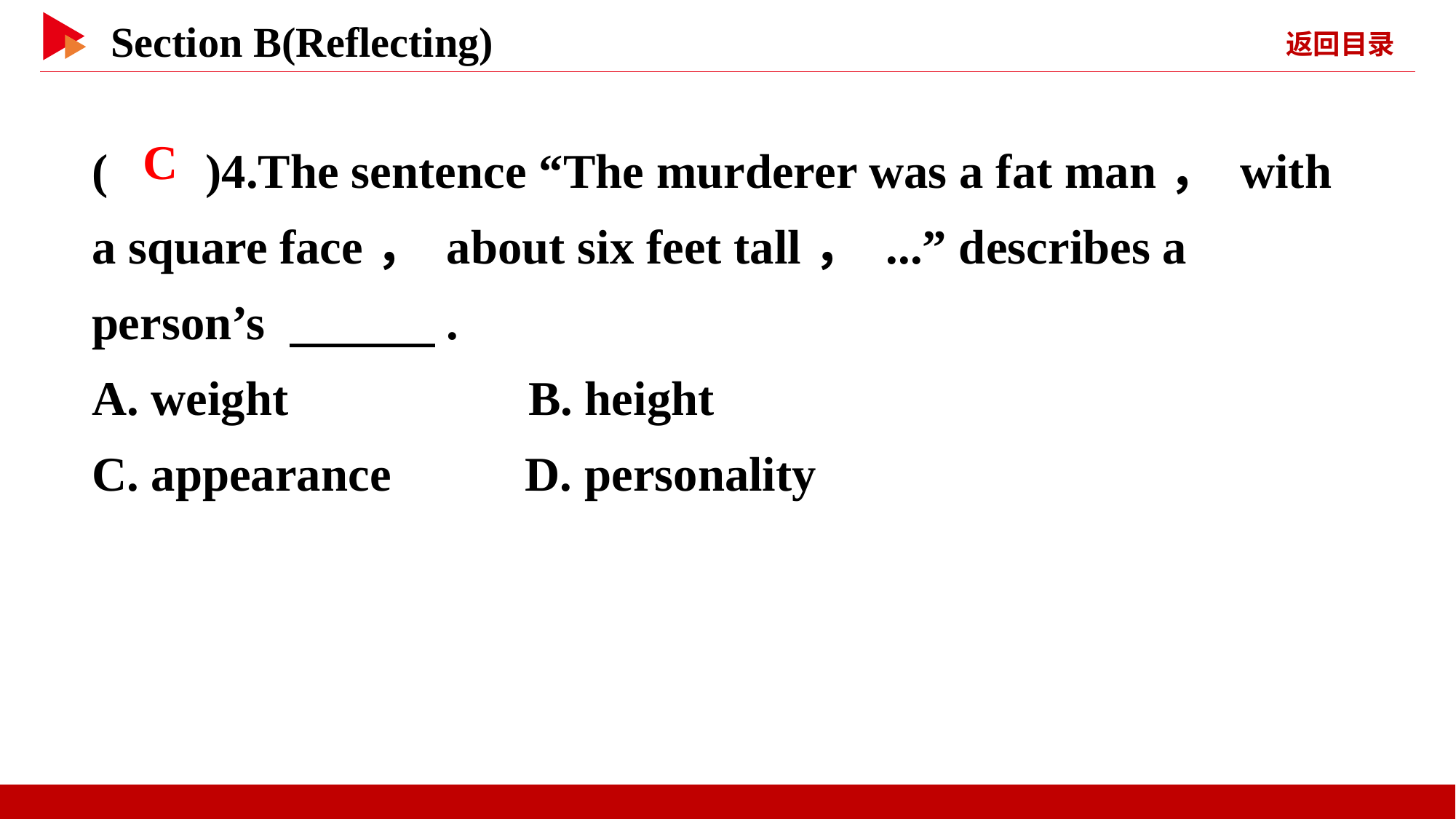

(        )4.The sentence “The murderer was a fat man， with a square face， about six feet tall， ...” describes a person’s 　　　.
A. weight             	B. height
C. appearance           D. personality
   C